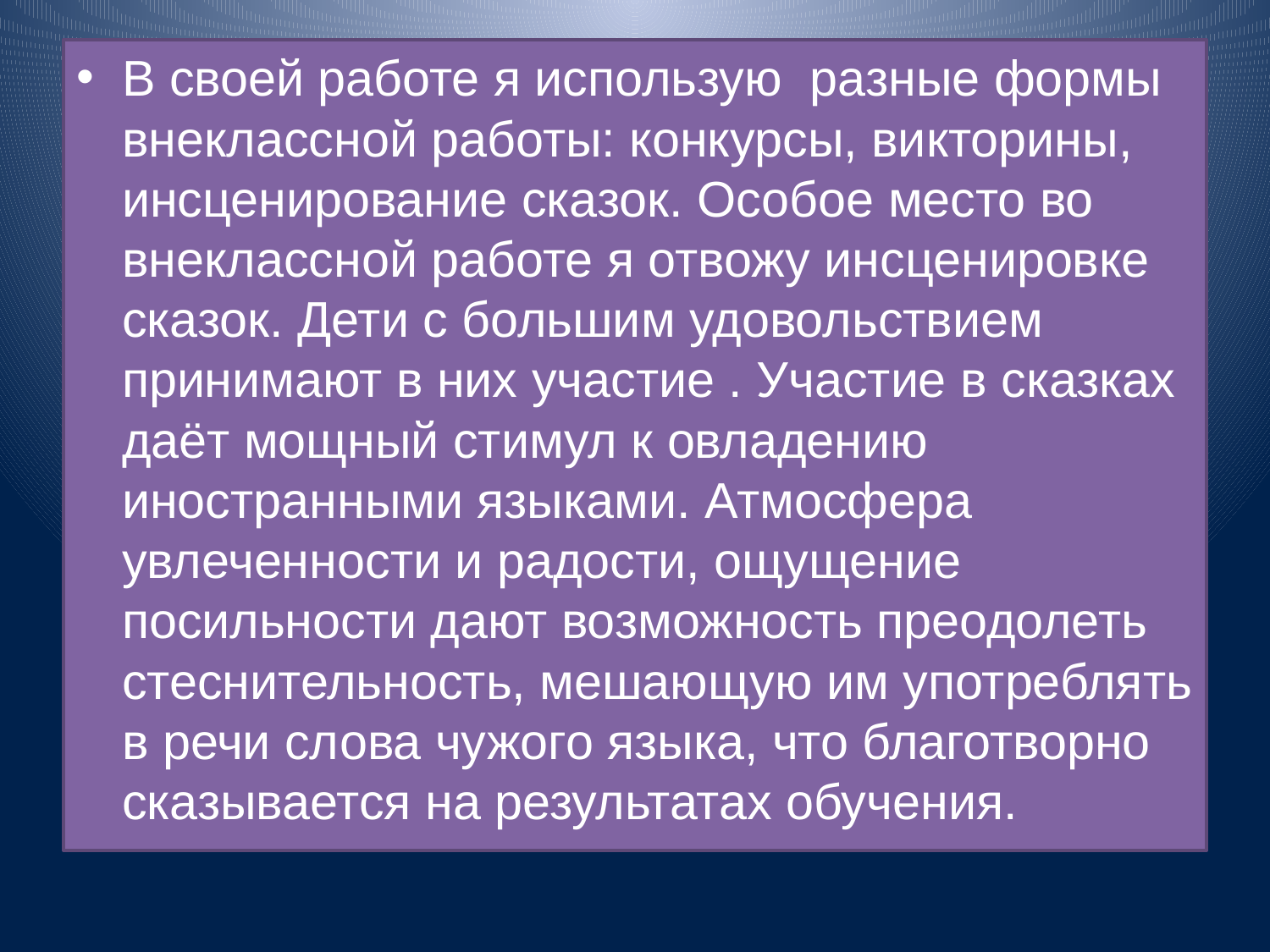

В своей работе я использую  разные формы внеклассной работы: конкурсы, викторины, инсценирование сказок. Особое место во внеклассной работе я отвожу инсценировке сказок. Дети с большим удовольствием принимают в них участие . Участие в сказках даёт мощный стимул к овладению иностранными языками. Атмосфера увлеченности и радости, ощущение посильности дают возможность преодолеть стеснительность, мешающую им употреблять в речи слова чужого языка, что благотворно сказывается на результатах обучения.